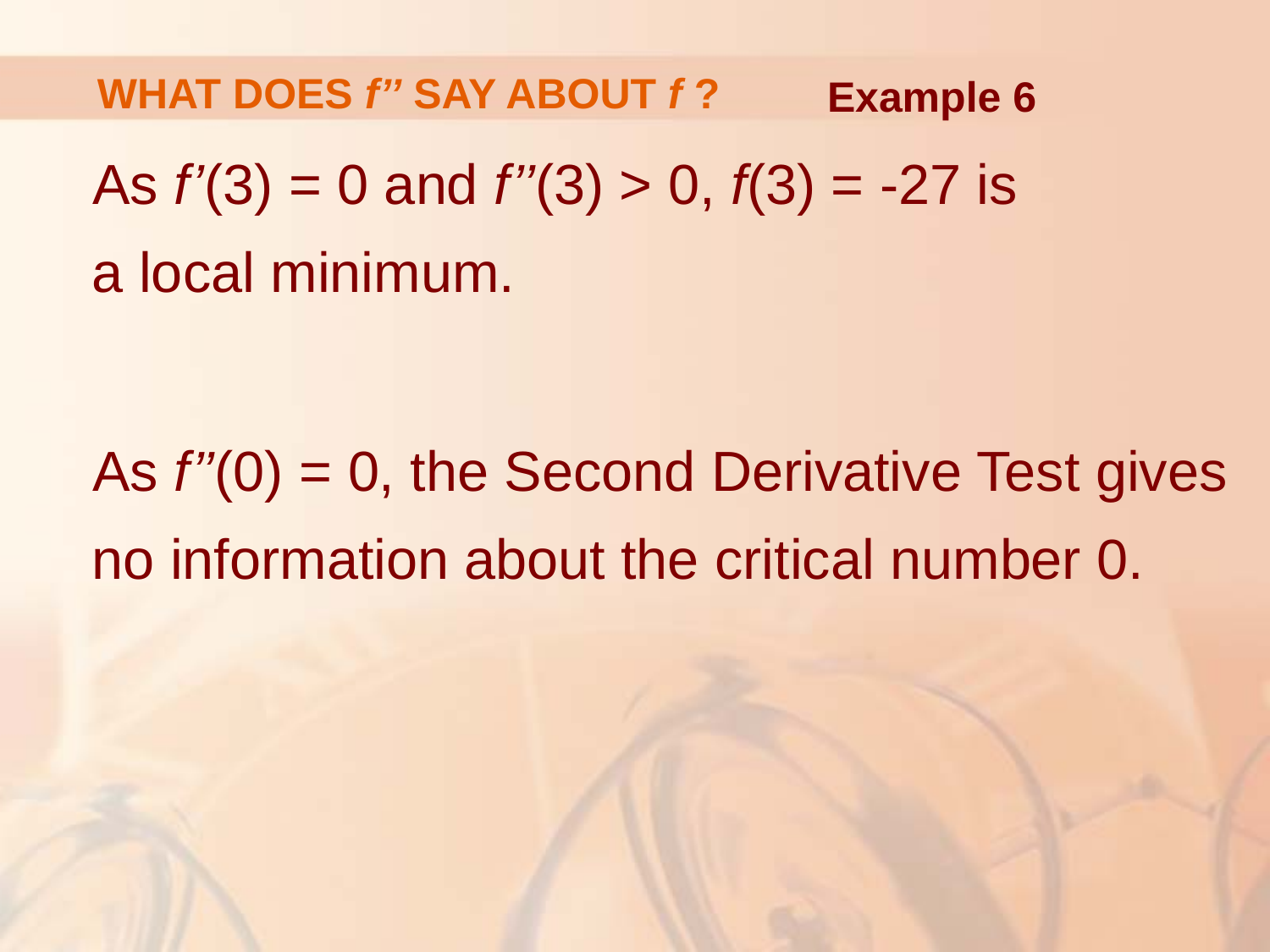

# WHAT DOES f’’ SAY ABOUT f ?
Example 6
As f’(3) = 0 and f’’(3) > 0, f(3) = -27 is
a local minimum.

As f’’(0) = 0, the Second Derivative Test gives no information about the critical number 0.